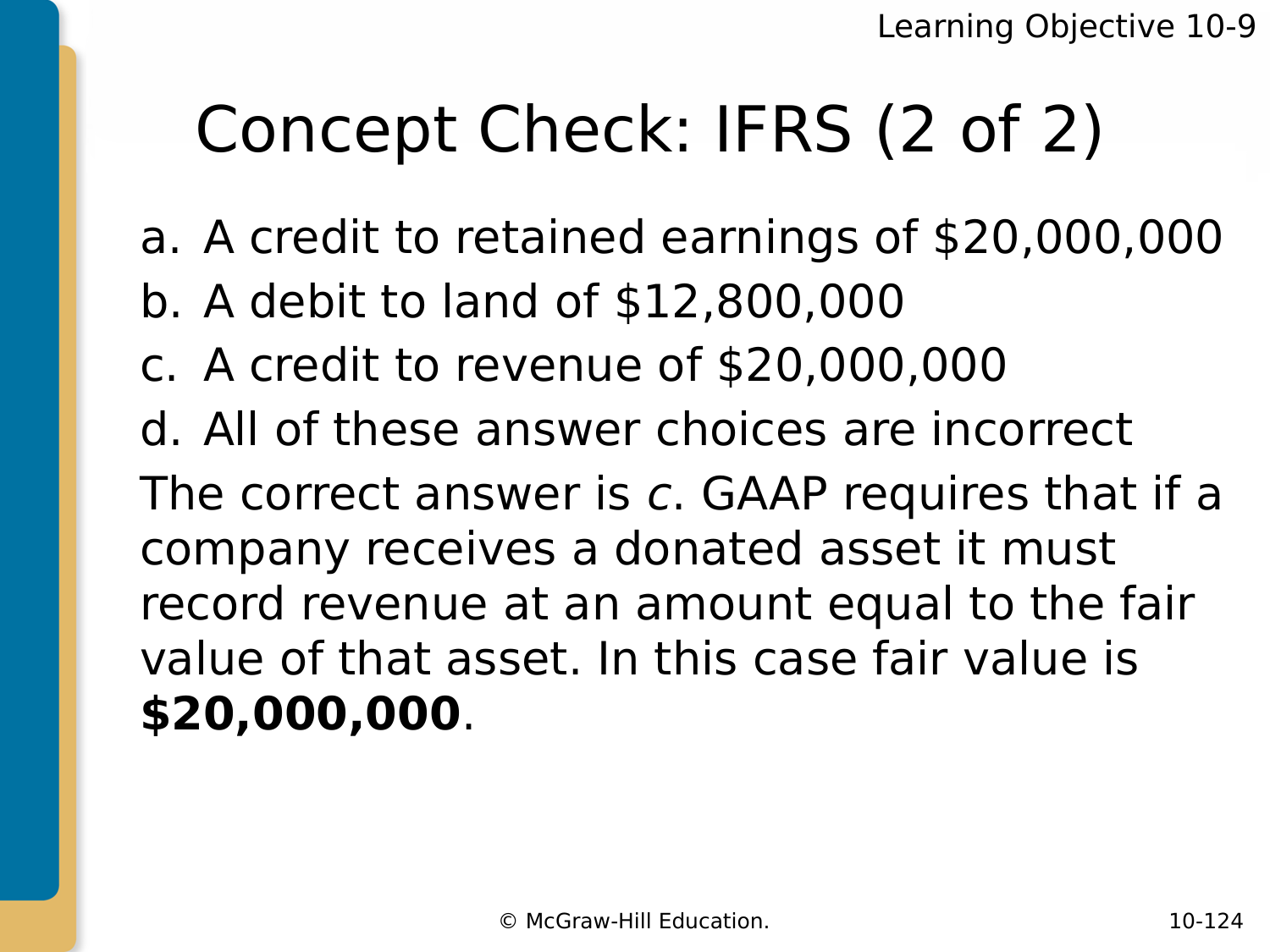

Learning Objective 10-9
# Concept Check: IFRS (2 of 2)
A credit to retained earnings of $20,000,000
A debit to land of $12,800,000
A credit to revenue of $20,000,000
All of these answer choices are incorrect
The correct answer is c. GAAP requires that if a company receives a donated asset it must record revenue at an amount equal to the fair value of that asset. In this case fair value is $20,000,000.